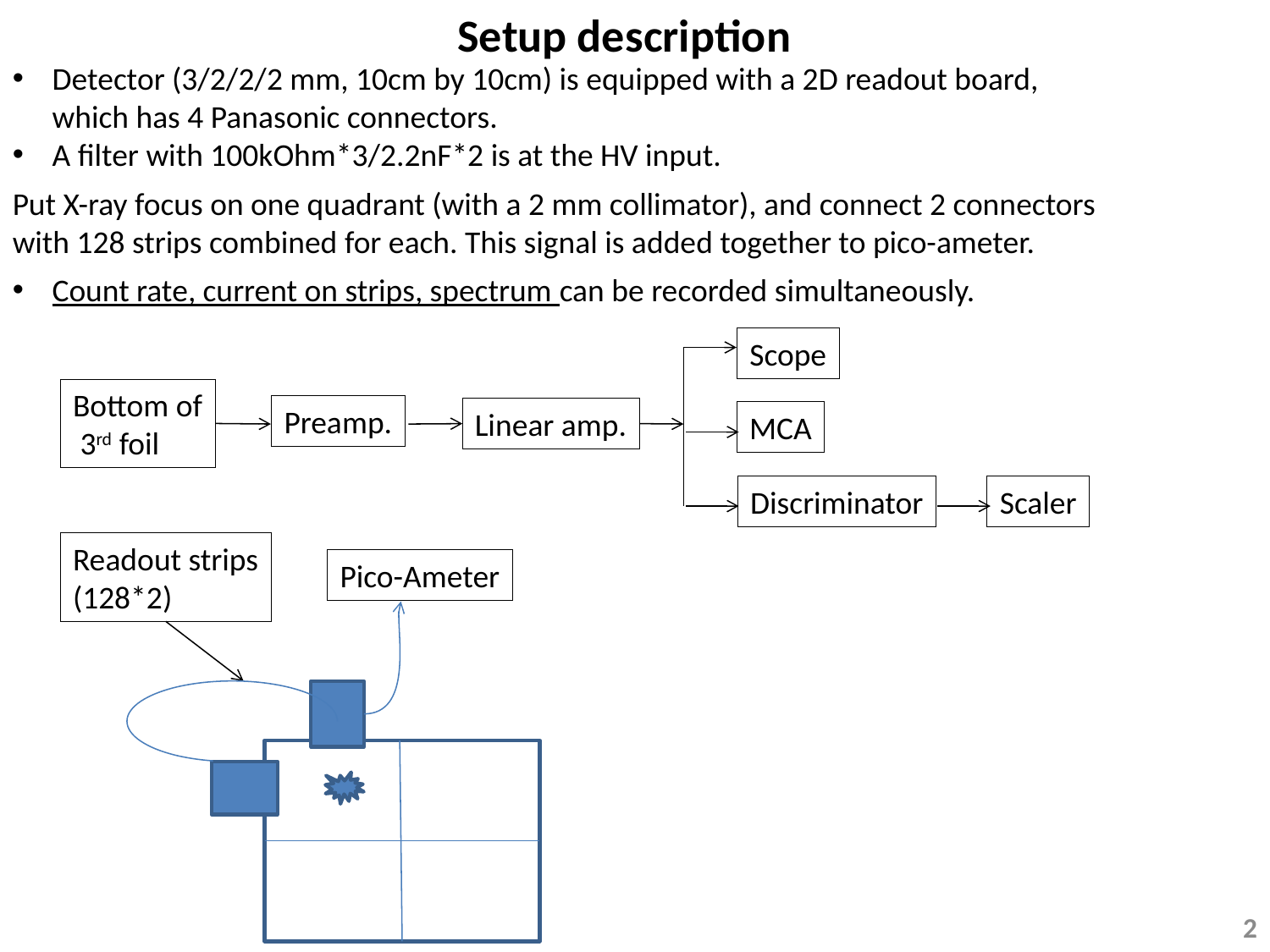

Setup description
Detector (3/2/2/2 mm, 10cm by 10cm) is equipped with a 2D readout board, which has 4 Panasonic connectors.
A filter with 100kOhm*3/2.2nF*2 is at the HV input.

Put X-ray focus on one quadrant (with a 2 mm collimator), and connect 2 connectors with 128 strips combined for each. This signal is added together to pico-ameter.

Count rate, current on strips, spectrum can be recorded simultaneously.
Scope
Bottom of
 3rd foil
Preamp.
Linear amp.
MCA
Discriminator
Scaler
Readout strips
(128*2)
Pico-Ameter

2